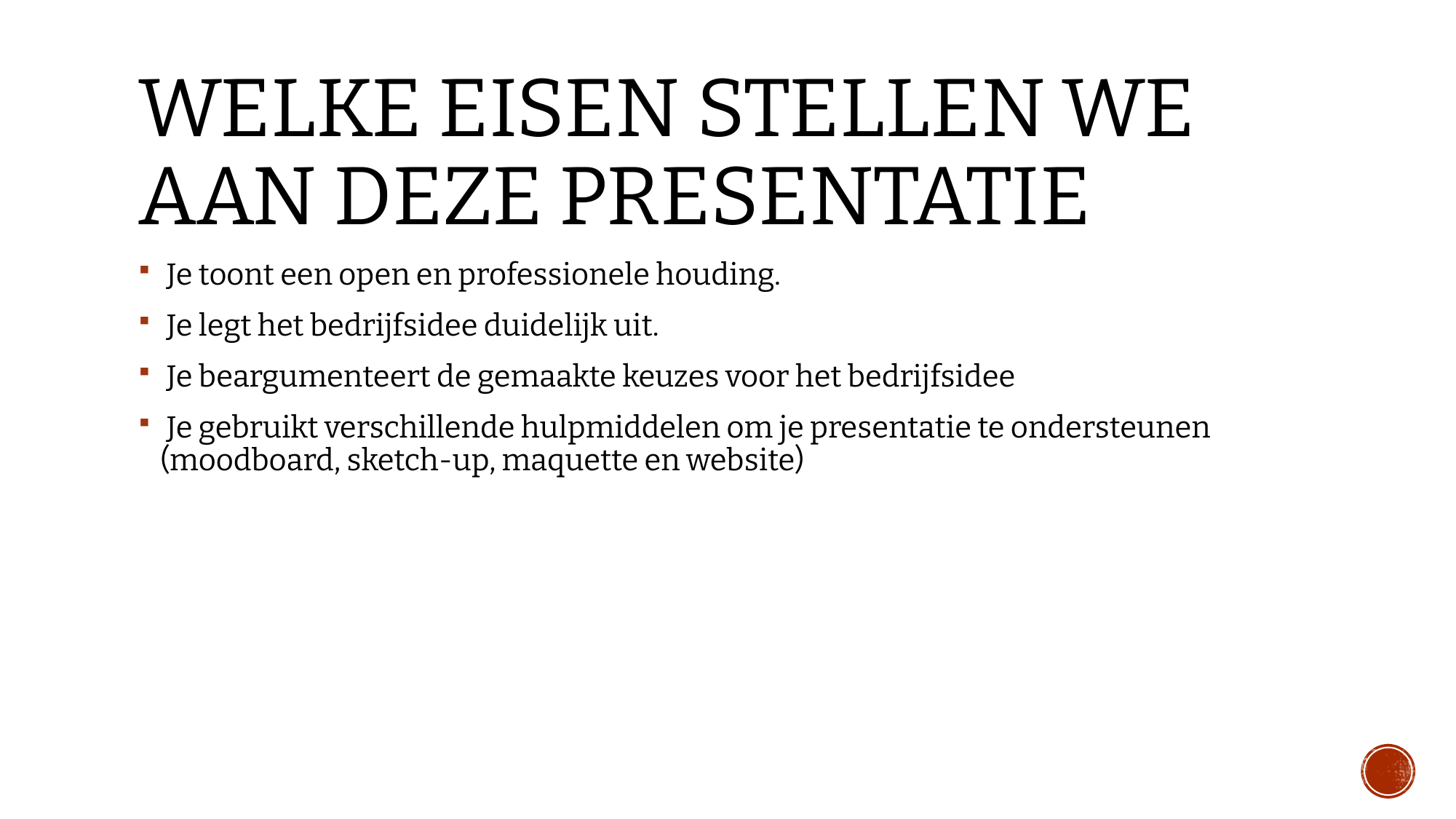

# Welke Eisen stellen we aan deze presentatie
 Je toont een open en professionele houding.
 Je legt het bedrijfsidee duidelijk uit.
 Je beargumenteert de gemaakte keuzes voor het bedrijfsidee
 Je gebruikt verschillende hulpmiddelen om je presentatie te ondersteunen (moodboard, sketch-up, maquette en website)